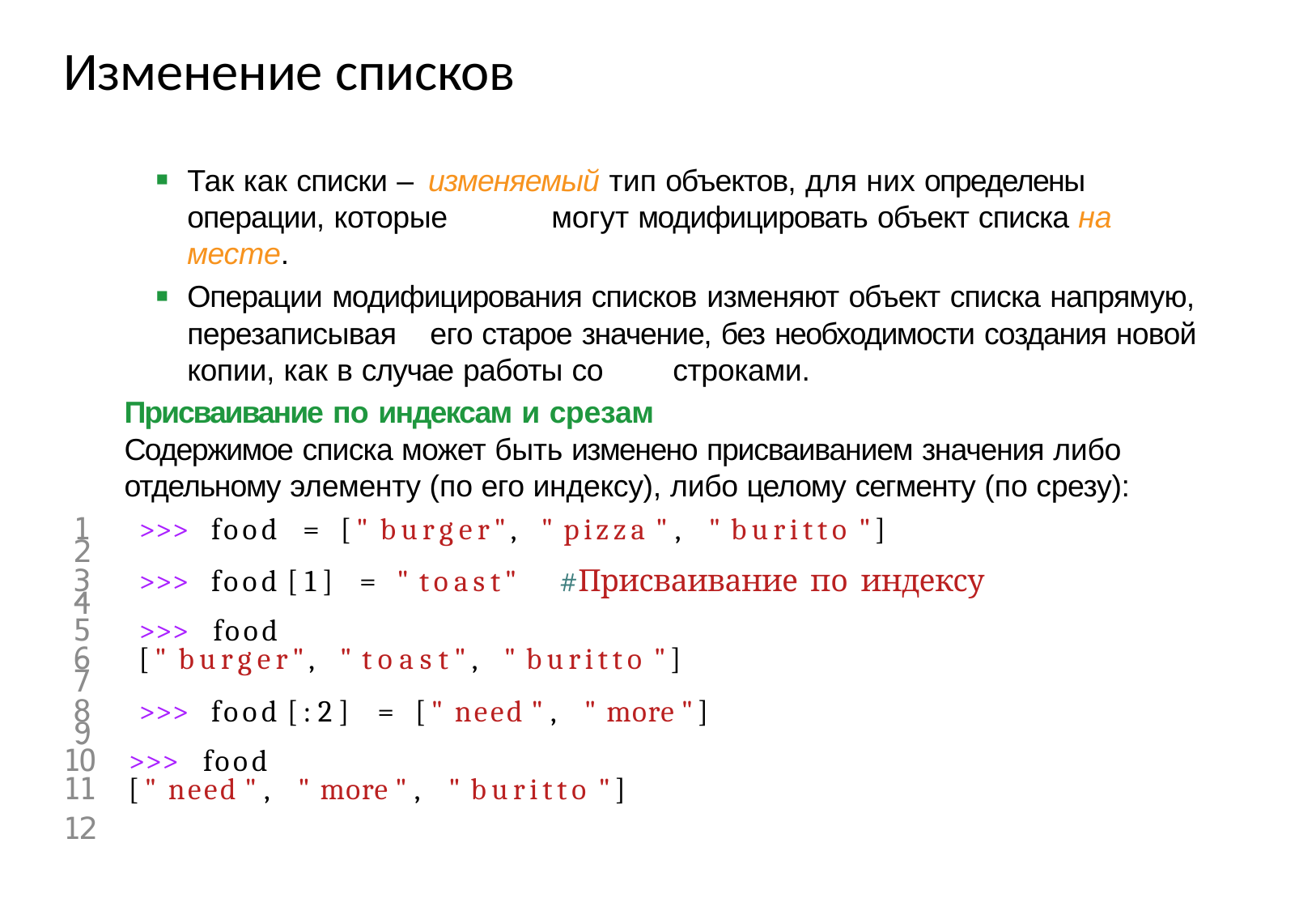

# Изменение списков
Так как списки – изменяемый тип объектов, для них определены операции, которые 	могут модифицировать объект списка на месте.
Операции модифицирования списков изменяют объект списка напрямую, перезаписывая 	его старое значение, без необходимости создания новой копии, как в случае работы со 	строками.
Присваивание по индексам и срезам
Содержимое списка может быть изменено присваиванием значения либо отдельному элементу (по его индексу), либо целому сегменту (по срезу):
1	>>>  food  = [" burger", " pizza ", " buritto "]
2
3	>>>  food [1]  = " toast"	#Присваивание по индексу
4
5	>>>  food
6	[" burger", " toast", " buritto "]
7
8	>>>  food [:2]  = [" need ", " more "]
9
10	>>>  food
11	[" need ", " more ", " buritto "]
12